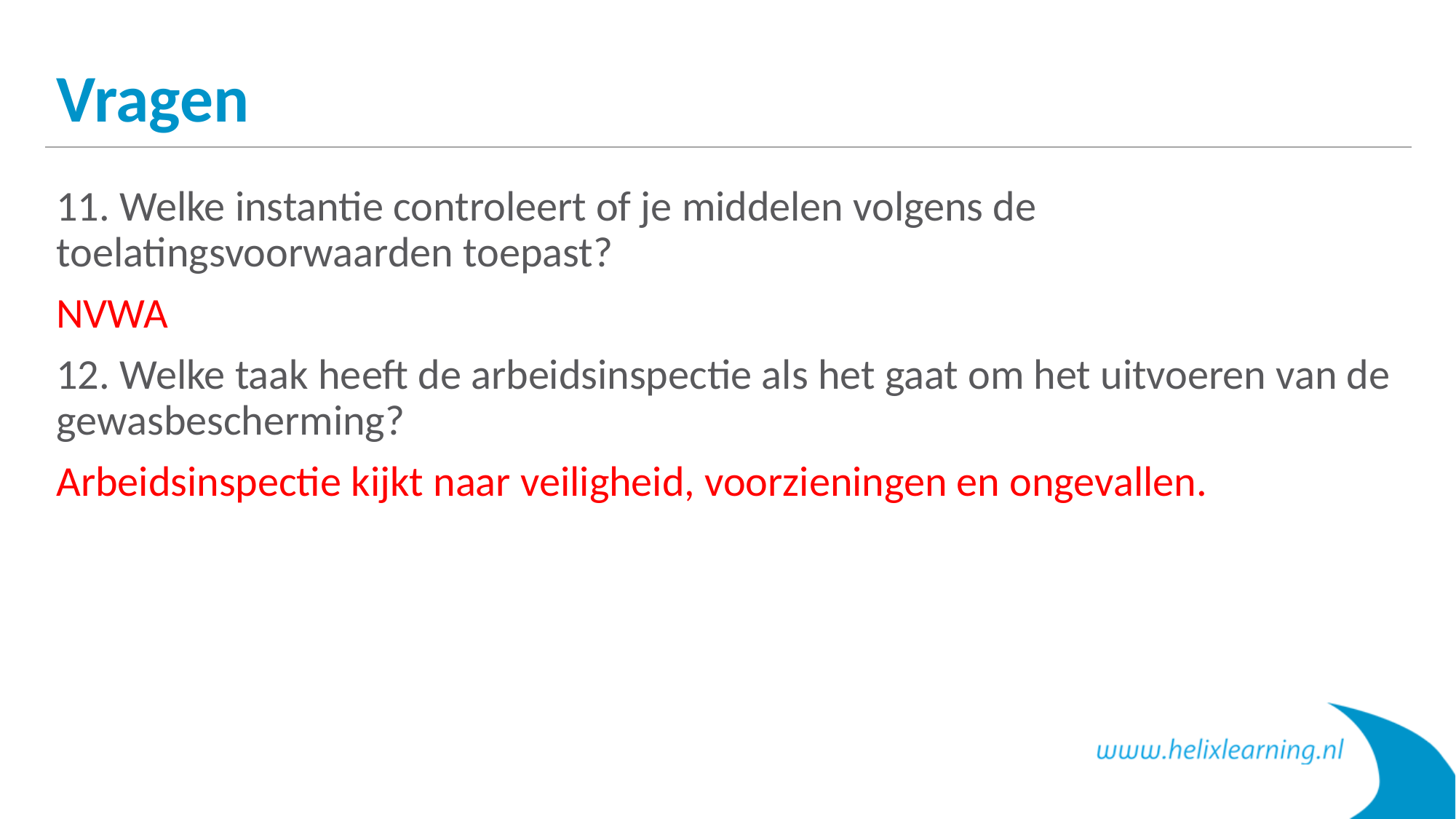

# Vragen
11. Welke instantie controleert of je middelen volgens de toelatingsvoorwaarden toepast?
NVWA
12. Welke taak heeft de arbeidsinspectie als het gaat om het uitvoeren van de gewasbescherming?
Arbeidsinspectie kijkt naar veiligheid, voorzieningen en ongevallen.